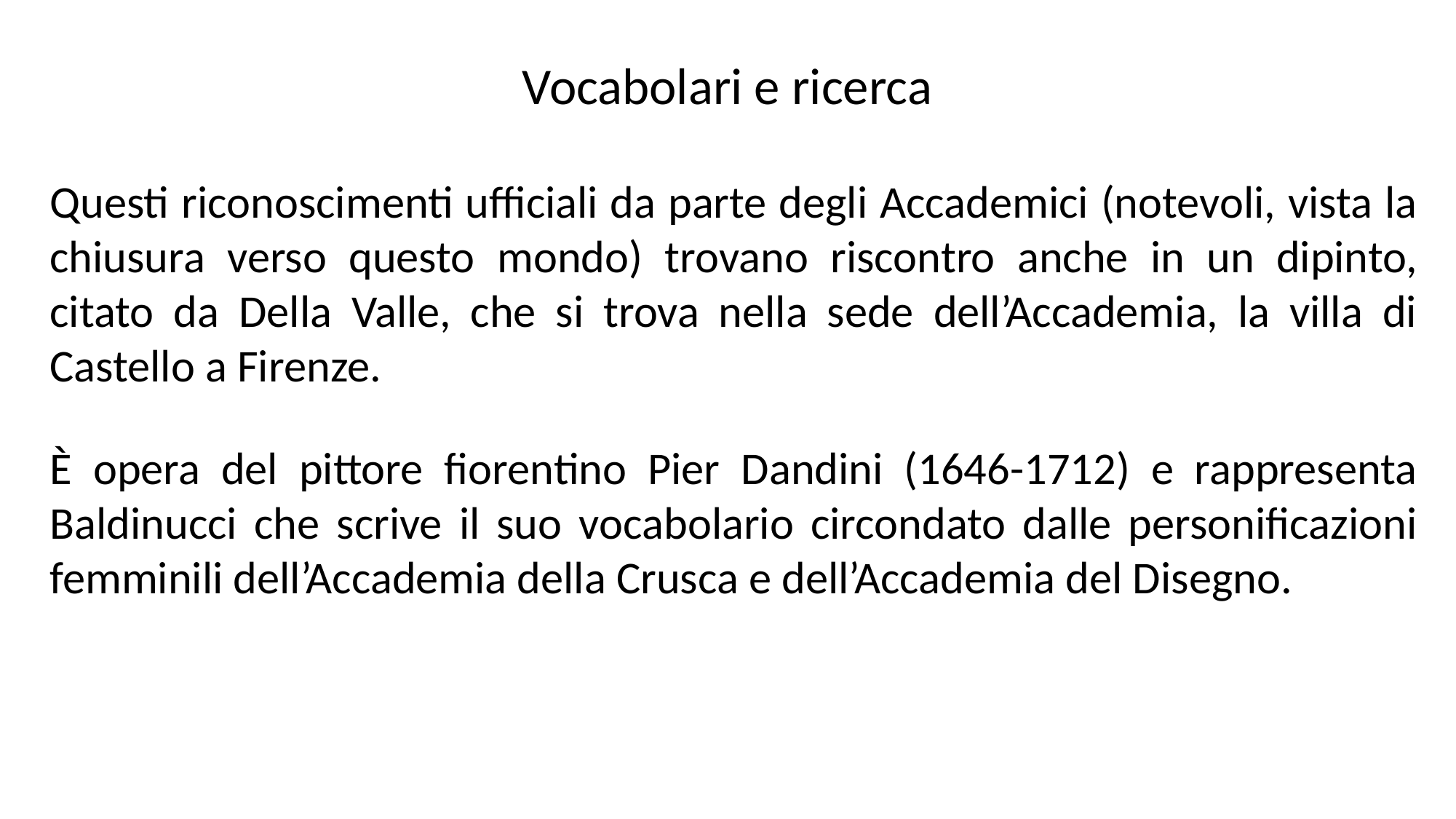

# Vocabolari e ricerca
Questi riconoscimenti ufficiali da parte degli Accademici (notevoli, vista la chiusura verso questo mondo) trovano riscontro anche in un dipinto, citato da Della Valle, che si trova nella sede dell’Accademia, la villa di Castello a Firenze.
È opera del pittore fiorentino Pier Dandini (1646-1712) e rappresenta Baldinucci che scrive il suo vocabolario circondato dalle personificazioni femminili dell’Accademia della Crusca e dell’Accademia del Disegno.